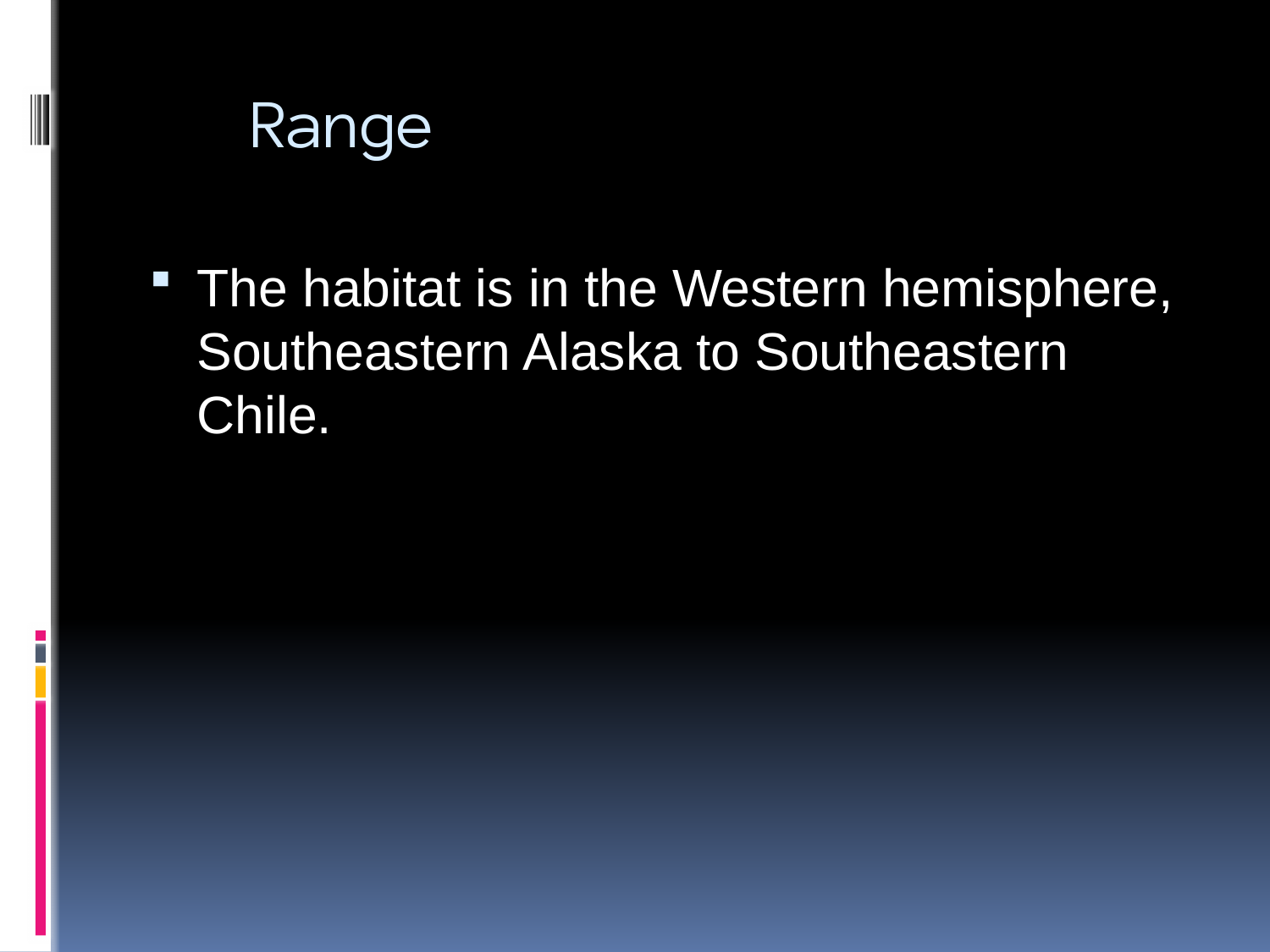

# Range
The habitat is in the Western hemisphere, Southeastern Alaska to Southeastern Chile.